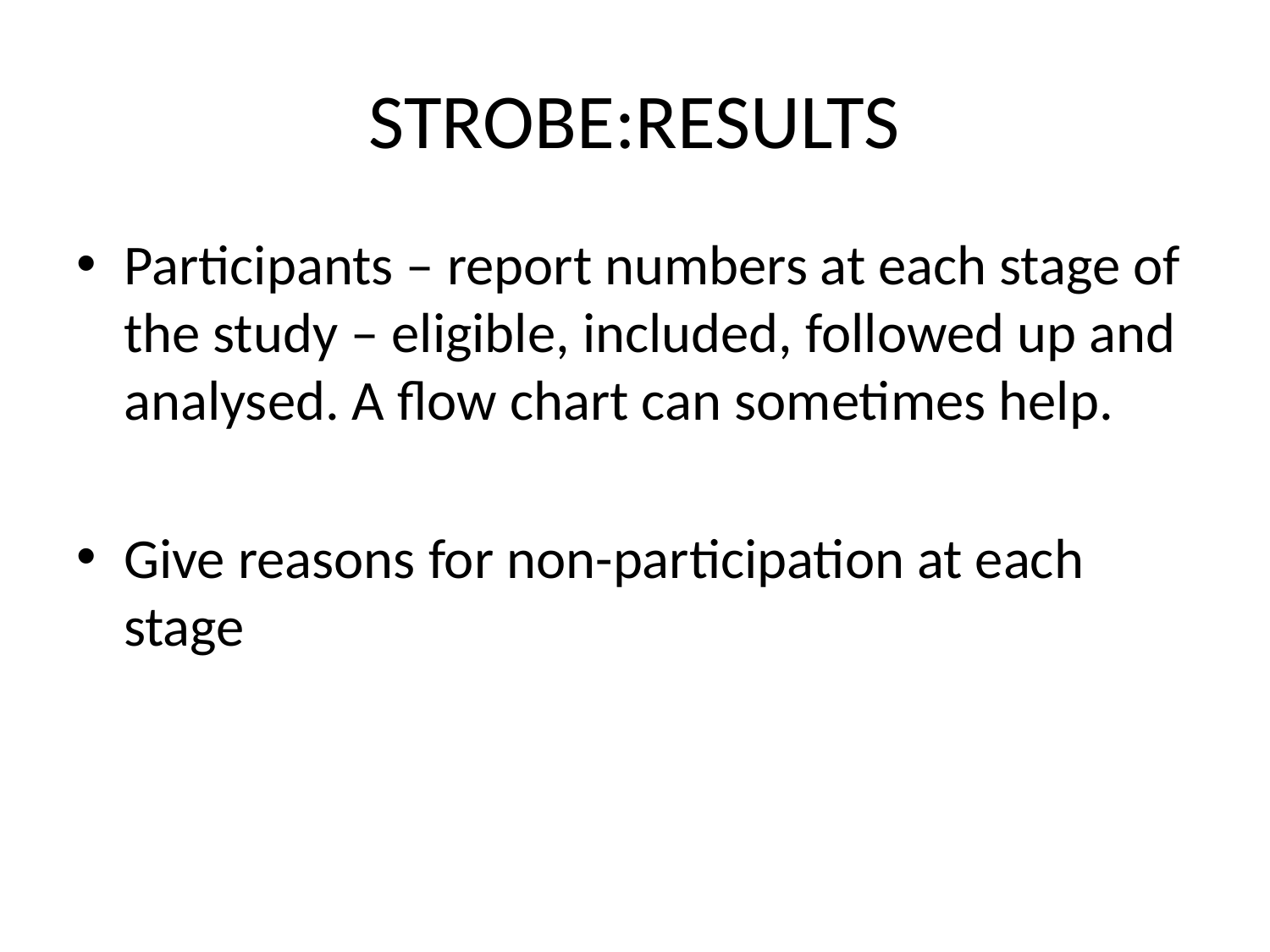

# STROBE:RESULTS
Participants – report numbers at each stage of the study – eligible, included, followed up and analysed. A flow chart can sometimes help.

Give reasons for non-participation at each stage